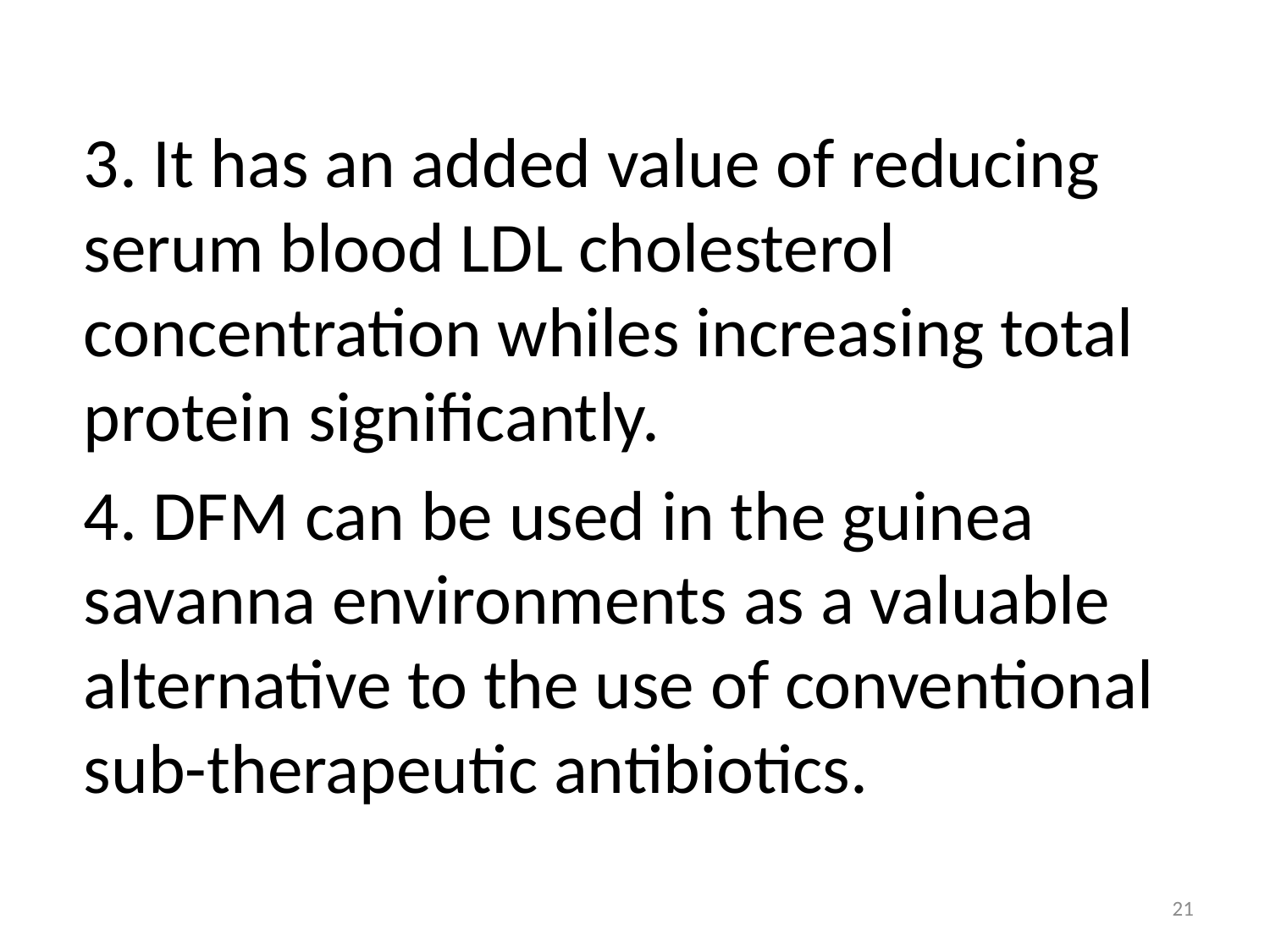

3. It has an added value of reducing serum blood LDL cholesterol concentration whiles increasing total protein significantly.
4. DFM can be used in the guinea savanna environments as a valuable alternative to the use of conventional sub-therapeutic antibiotics.

21